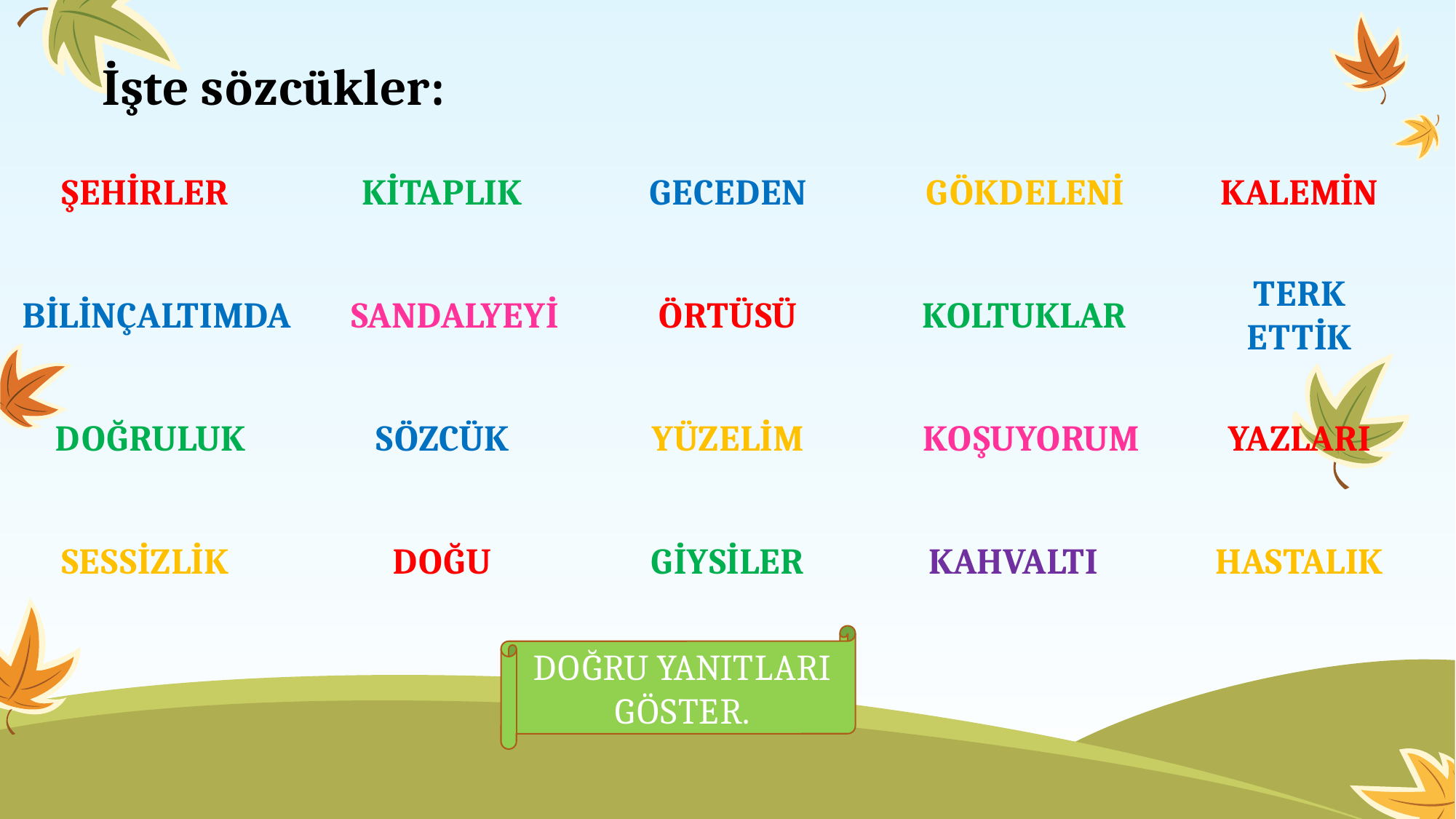

# İşte sözcükler:
ŞEHİRLER
KİTAPLIK
GECEDEN
GÖKDELENİ
KALEMİN
BİLİNÇALTIMDA
SANDALYEYİ
ÖRTÜSÜ
KOLTUKLAR
TERK ETTİK
DOĞRULUK
SÖZCÜK
YÜZELİM
KOŞUYORUM
YAZLARI
SESSİZLİK
DOĞU
GİYSİLER
KAHVALTI
HASTALIK
DOĞRU YANITLARI GÖSTER.